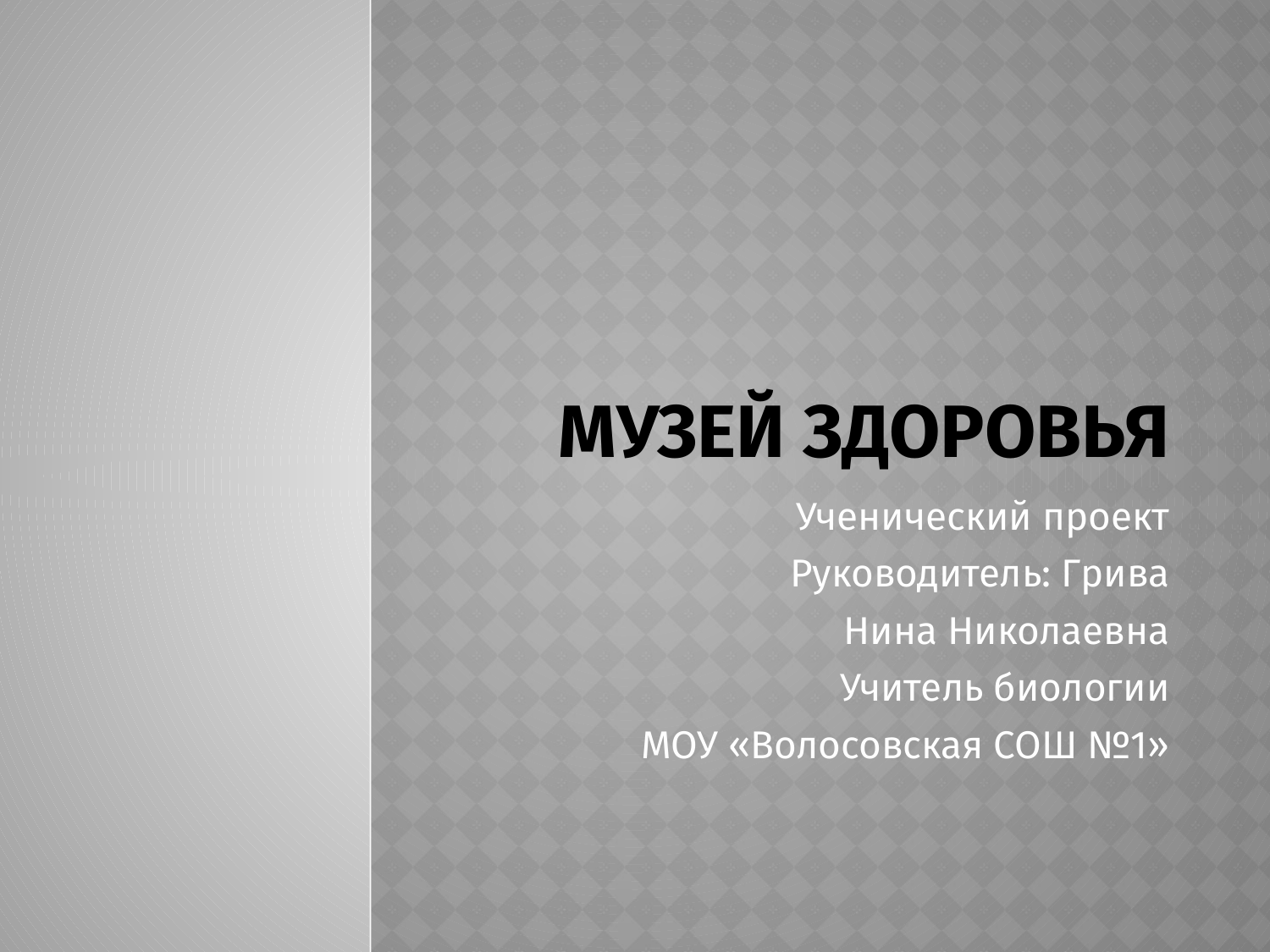

# Музей здоровья
Ученический проект
Руководитель: Грива
                                  Нина Николаевна
Учитель биологии
МОУ «Волосовская СОШ №1»